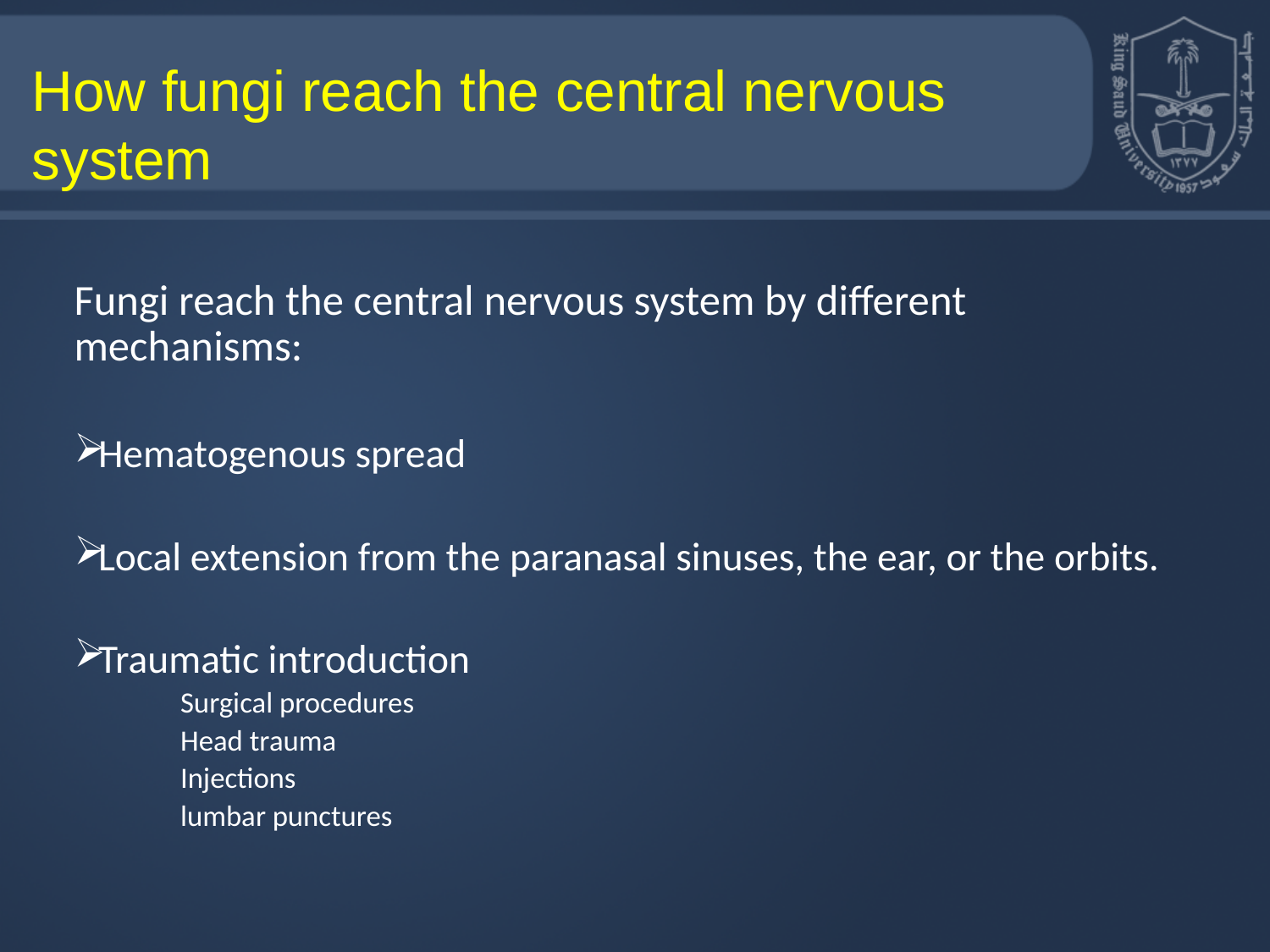

How fungi reach the central nervous system

Fungi reach the central nervous system by different mechanisms:

Hematogenous spread

Local extension from the paranasal sinuses, the ear, or the orbits.

Traumatic introduction
Surgical procedures
Head trauma
Injections
lumbar punctures